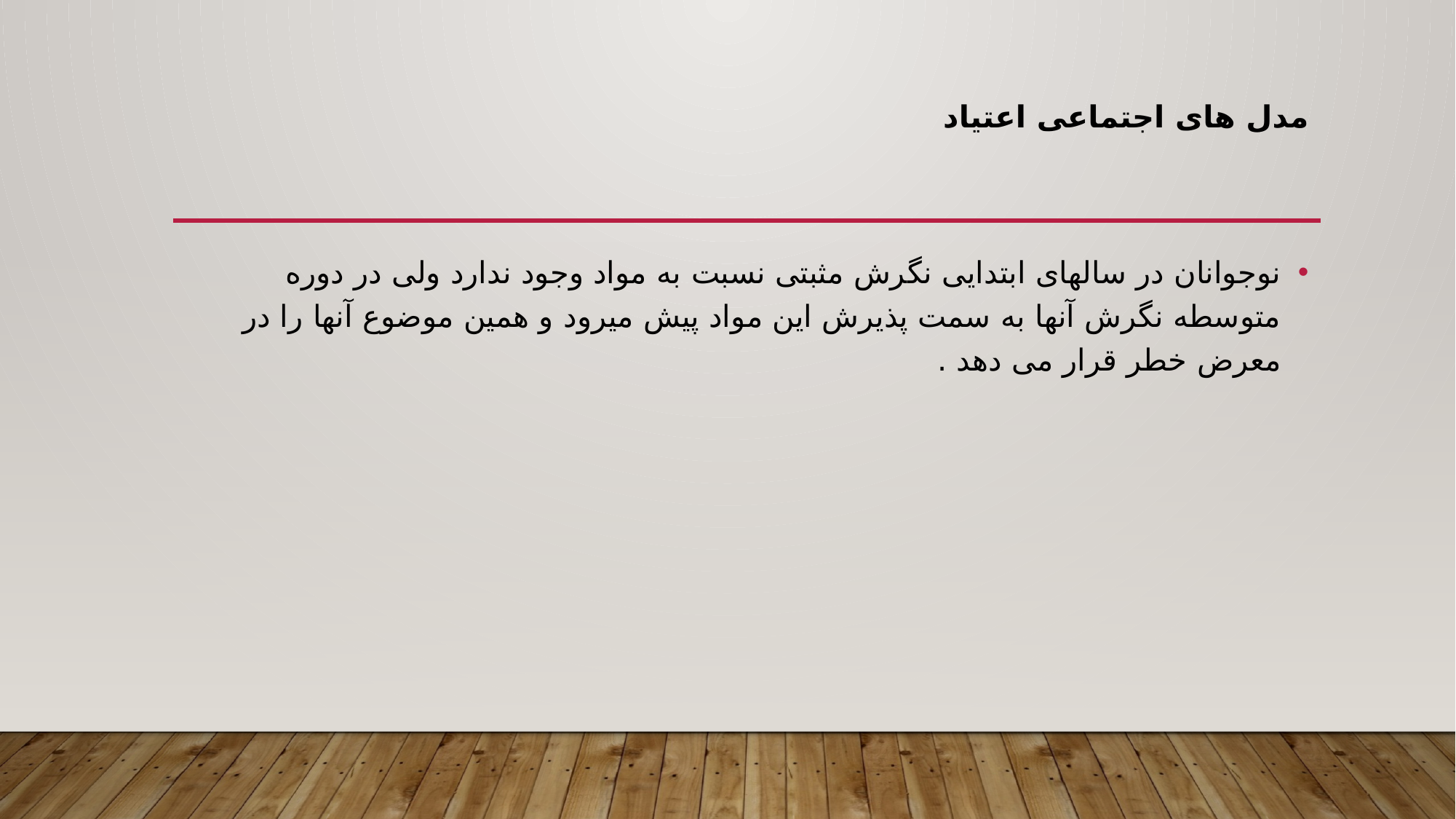

# مدل های اجتماعی اعتیاد
نوجوانان در سالهای ابتدایی نگرش مثبتی نسبت به مواد وجود ندارد ولی در دوره متوسطه نگرش آنها به سمت پذیرش این مواد پیش میرود و همین موضوع آنها را در معرض خطر قرار می دهد .